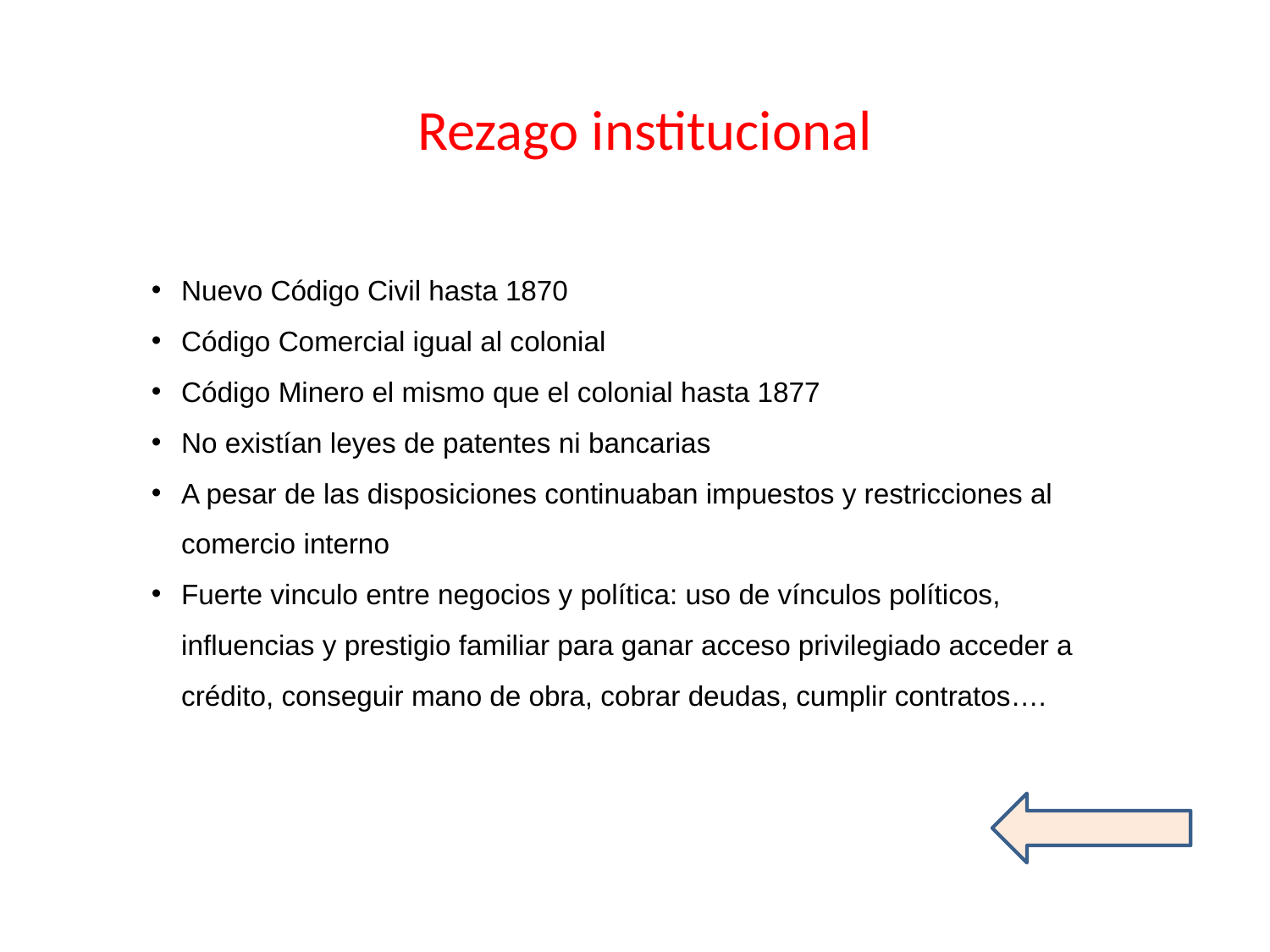

Rezago institucional
Nuevo Código Civil hasta 1870
Código Comercial igual al colonial
Código Minero el mismo que el colonial hasta 1877
No existían leyes de patentes ni bancarias
A pesar de las disposiciones continuaban impuestos y restricciones al comercio interno
Fuerte vinculo entre negocios y política: uso de vínculos políticos, influencias y prestigio familiar para ganar acceso privilegiado acceder a crédito, conseguir mano de obra, cobrar deudas, cumplir contratos….